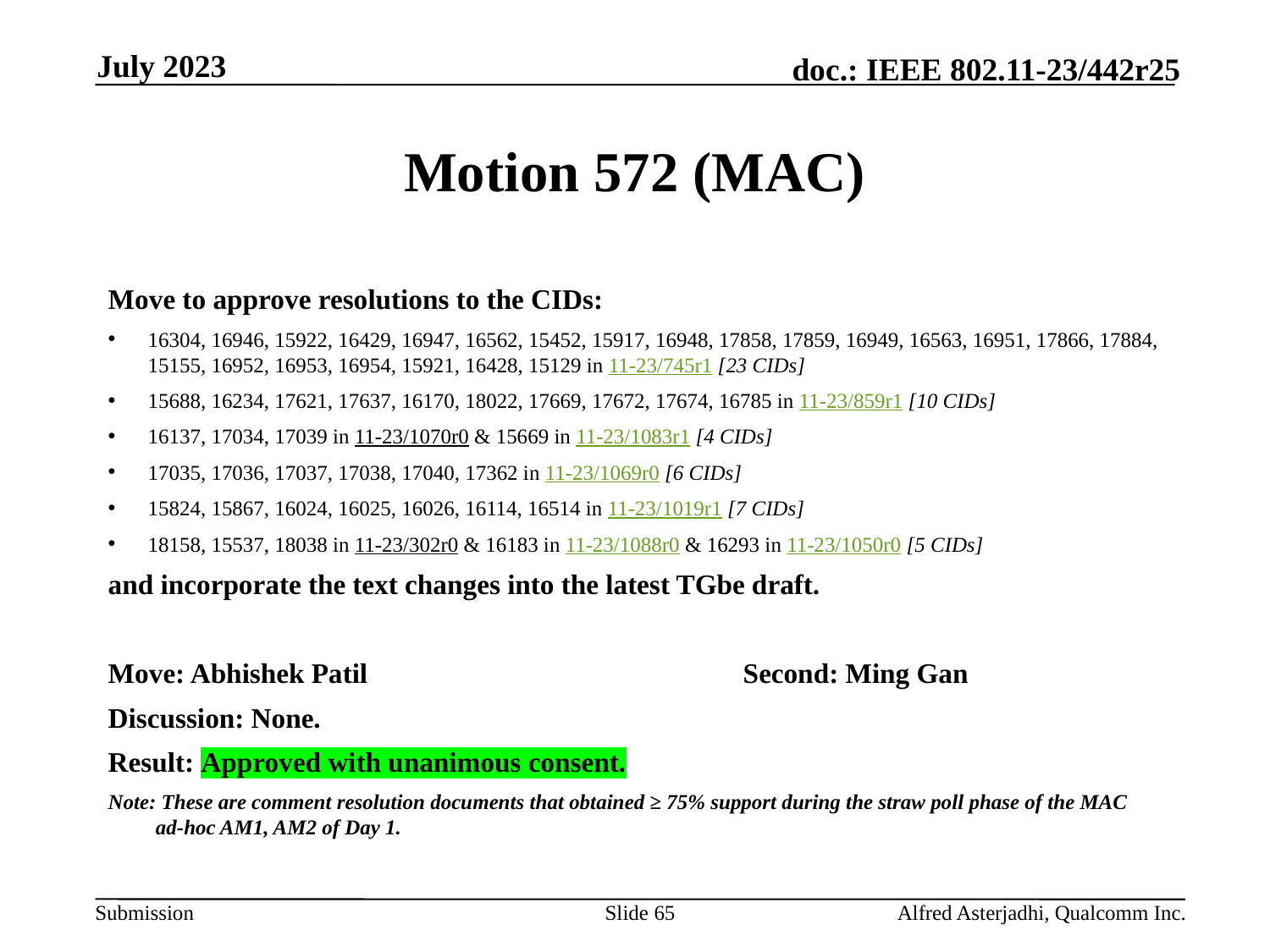

July 2023
# Motion 572 (MAC)
Move to approve resolutions to the CIDs:
16304, 16946, 15922, 16429, 16947, 16562, 15452, 15917, 16948, 17858, 17859, 16949, 16563, 16951, 17866, 17884, 15155, 16952, 16953, 16954, 15921, 16428, 15129 in 11-23/745r1 [23 CIDs]
15688, 16234, 17621, 17637, 16170, 18022, 17669, 17672, 17674, 16785 in 11-23/859r1 [10 CIDs]
16137, 17034, 17039 in 11-23/1070r0 & 15669 in 11-23/1083r1 [4 CIDs]
17035, 17036, 17037, 17038, 17040, 17362 in 11-23/1069r0 [6 CIDs]
15824, 15867, 16024, 16025, 16026, 16114, 16514 in 11-23/1019r1 [7 CIDs]
18158, 15537, 18038 in 11-23/302r0 & 16183 in 11-23/1088r0 & 16293 in 11-23/1050r0 [5 CIDs]
and incorporate the text changes into the latest TGbe draft.

Move: Abhishek Patil			Second: Ming Gan
Discussion: None.
Result: Approved with unanimous consent.
Note: These are comment resolution documents that obtained ≥ 75% support during the straw poll phase of the MAC ad-hoc AM1, AM2 of Day 1.
Slide 65
Alfred Asterjadhi, Qualcomm Inc.